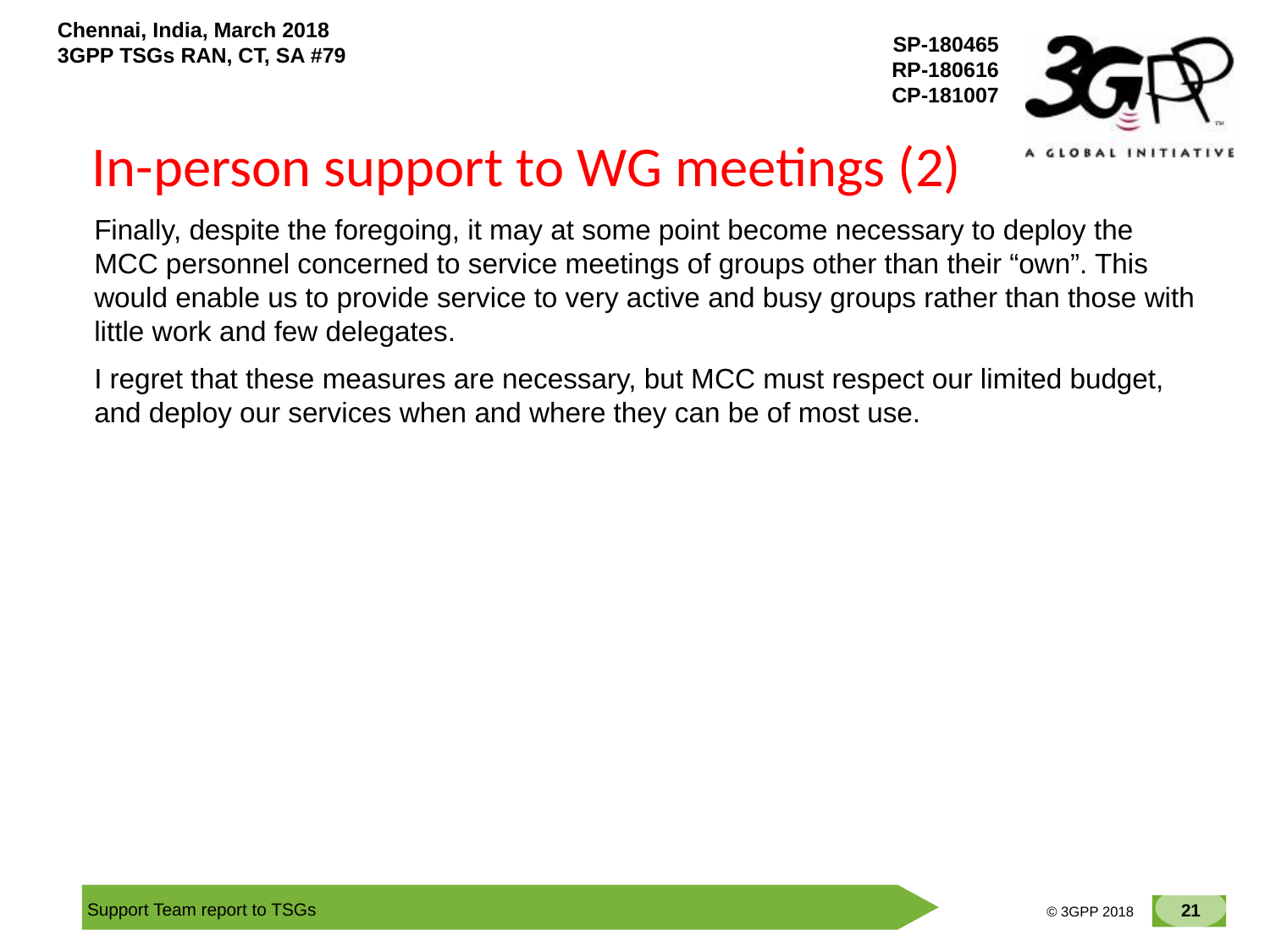

# In-person support to WG meetings (2)
Finally, despite the foregoing, it may at some point become necessary to deploy the MCC personnel concerned to service meetings of groups other than their “own”. This would enable us to provide service to very active and busy groups rather than those with little work and few delegates.
I regret that these measures are necessary, but MCC must respect our limited budget, and deploy our services when and where they can be of most use.